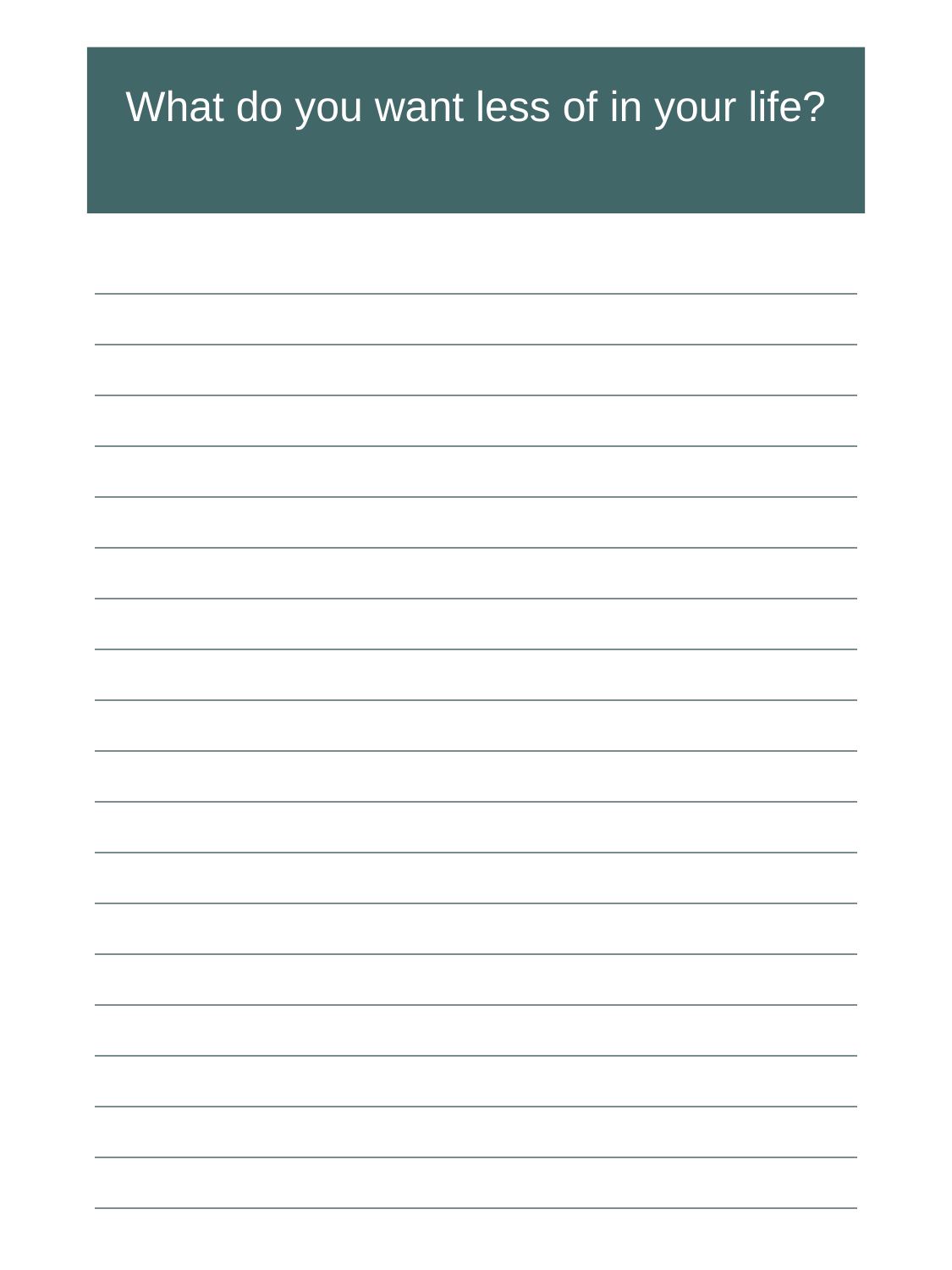

What do you want less of in your life?
|  |
| --- |
|  |
|  |
|  |
|  |
|  |
|  |
|  |
|  |
|  |
|  |
|  |
|  |
|  |
|  |
|  |
|  |
|  |